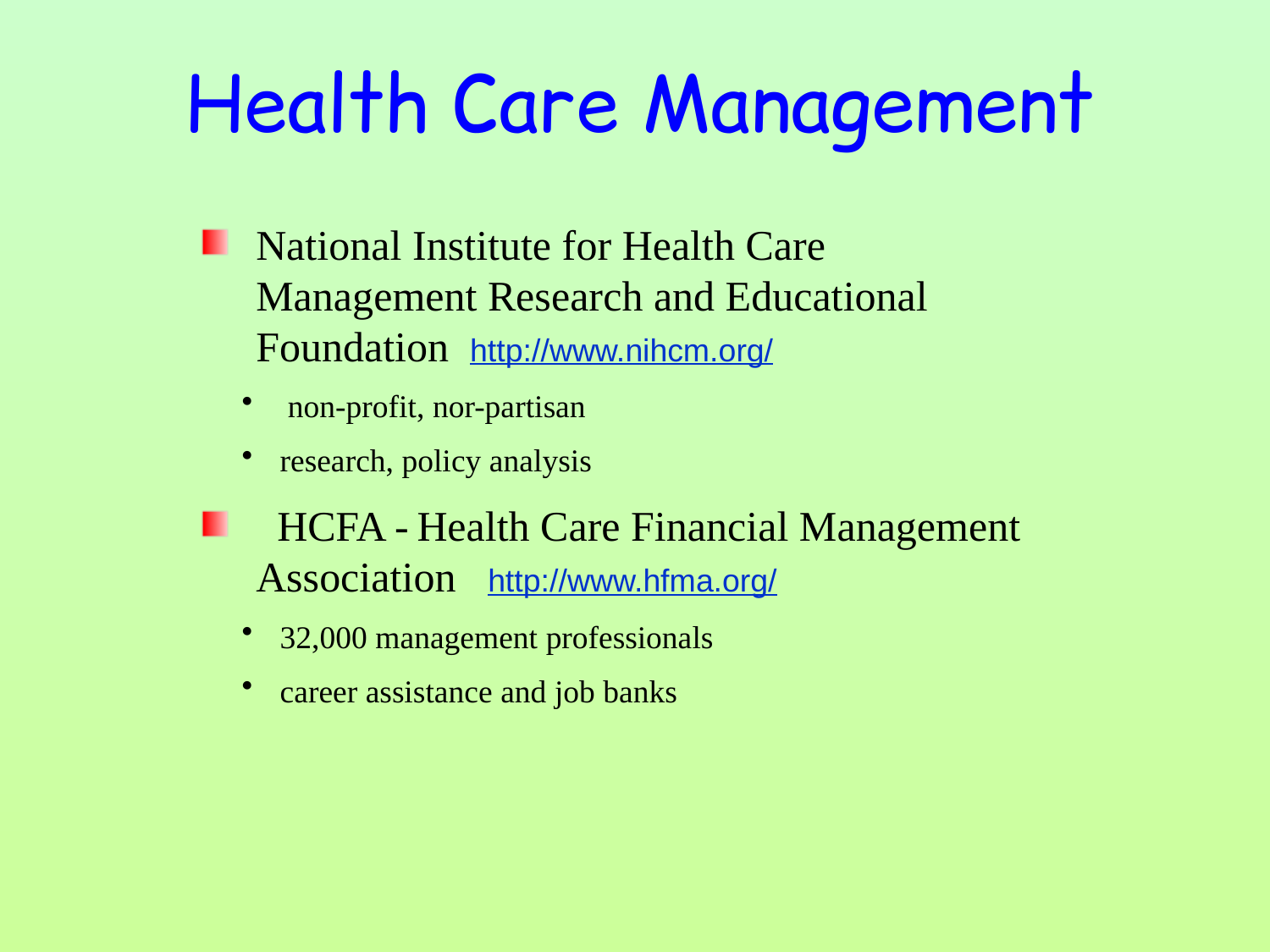

# Health Care Management
National Institute for Health Care Management Research and Educational Foundation  http://www.nihcm.org/
  non-profit, nor-partisan
 research, policy analysis
  HCFA - Health Care Financial Management Association   http://www.hfma.org/
 32,000 management professionals
 career assistance and job banks